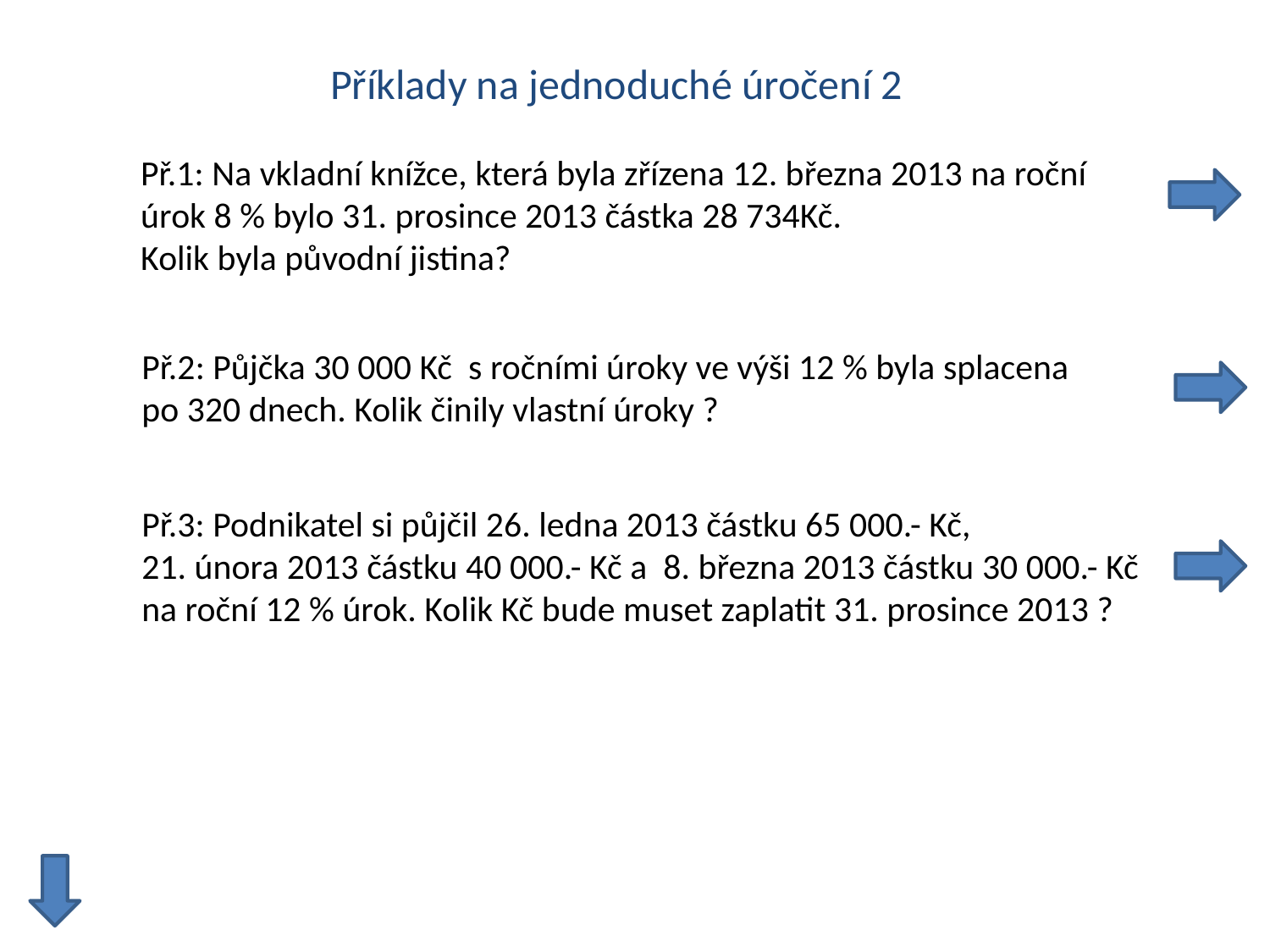

Příklady na jednoduché úročení 2

Př.1: Na vkladní knížce, která byla zřízena 12. března 2013 na roční
úrok 8 % bylo 31. prosince 2013 částka 28 734Kč.
Kolik byla původní jistina?

Př.2: Půjčka 30 000 Kč  s ročními úroky ve výši 12 % byla splacena
po 320 dnech. Kolik činily vlastní úroky ?

Př.3: Podnikatel si půjčil 26. ledna 2013 částku 65 000.- Kč,
21. února 2013 částku 40 000.- Kč a  8. března 2013 částku 30 000.- Kč
na roční 12 % úrok. Kolik Kč bude muset zaplatit 31. prosince 2013 ?